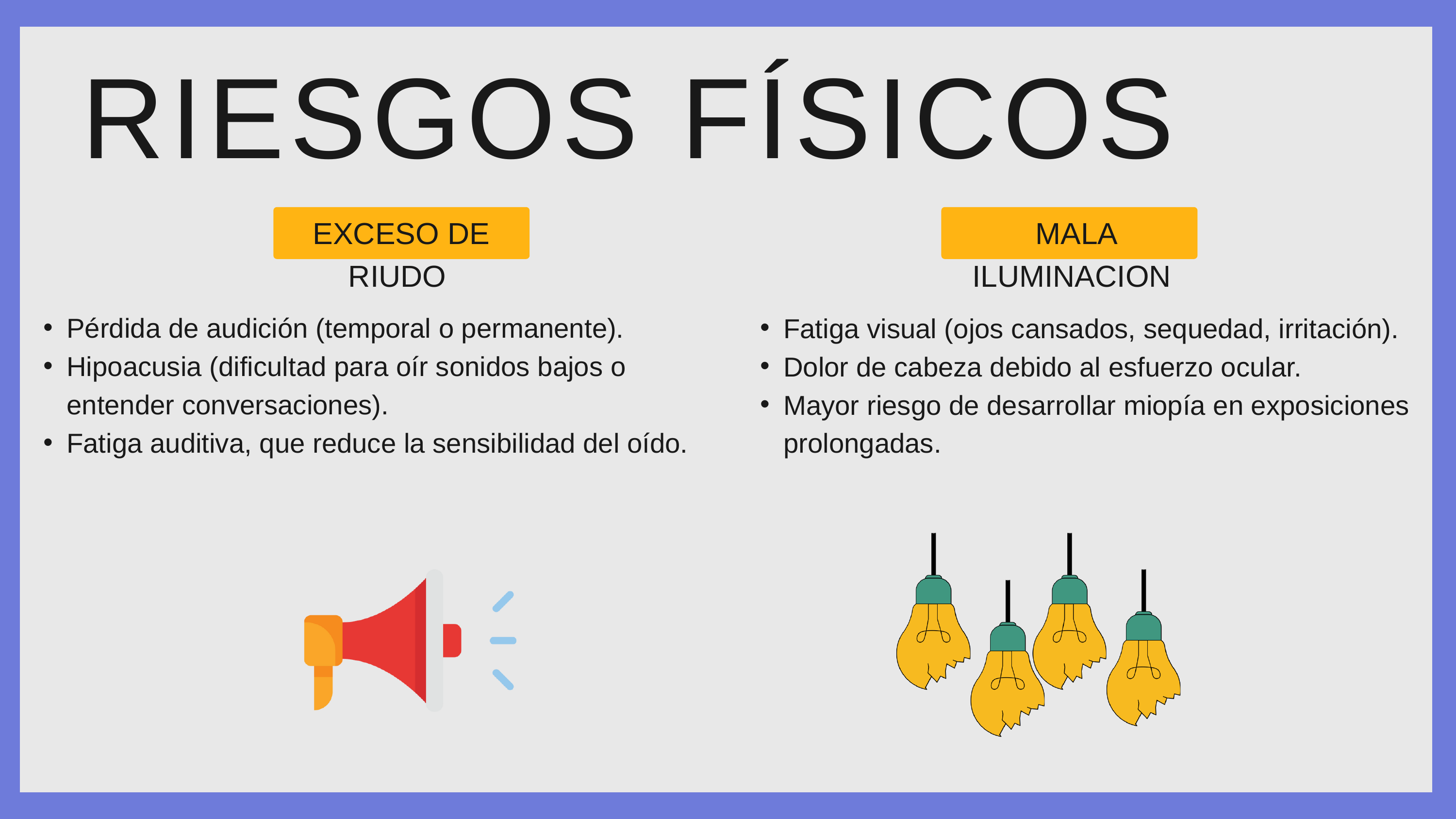

RIESGOS FÍSICOS

EXCESO DE RIUDO
MALA ILUMINACION
Pérdida de audición (temporal o permanente).
Hipoacusia (dificultad para oír sonidos bajos o entender conversaciones).
Fatiga auditiva, que reduce la sensibilidad del oído.
Fatiga visual (ojos cansados, sequedad, irritación).
Dolor de cabeza debido al esfuerzo ocular.
Mayor riesgo de desarrollar miopía en exposiciones prolongadas.